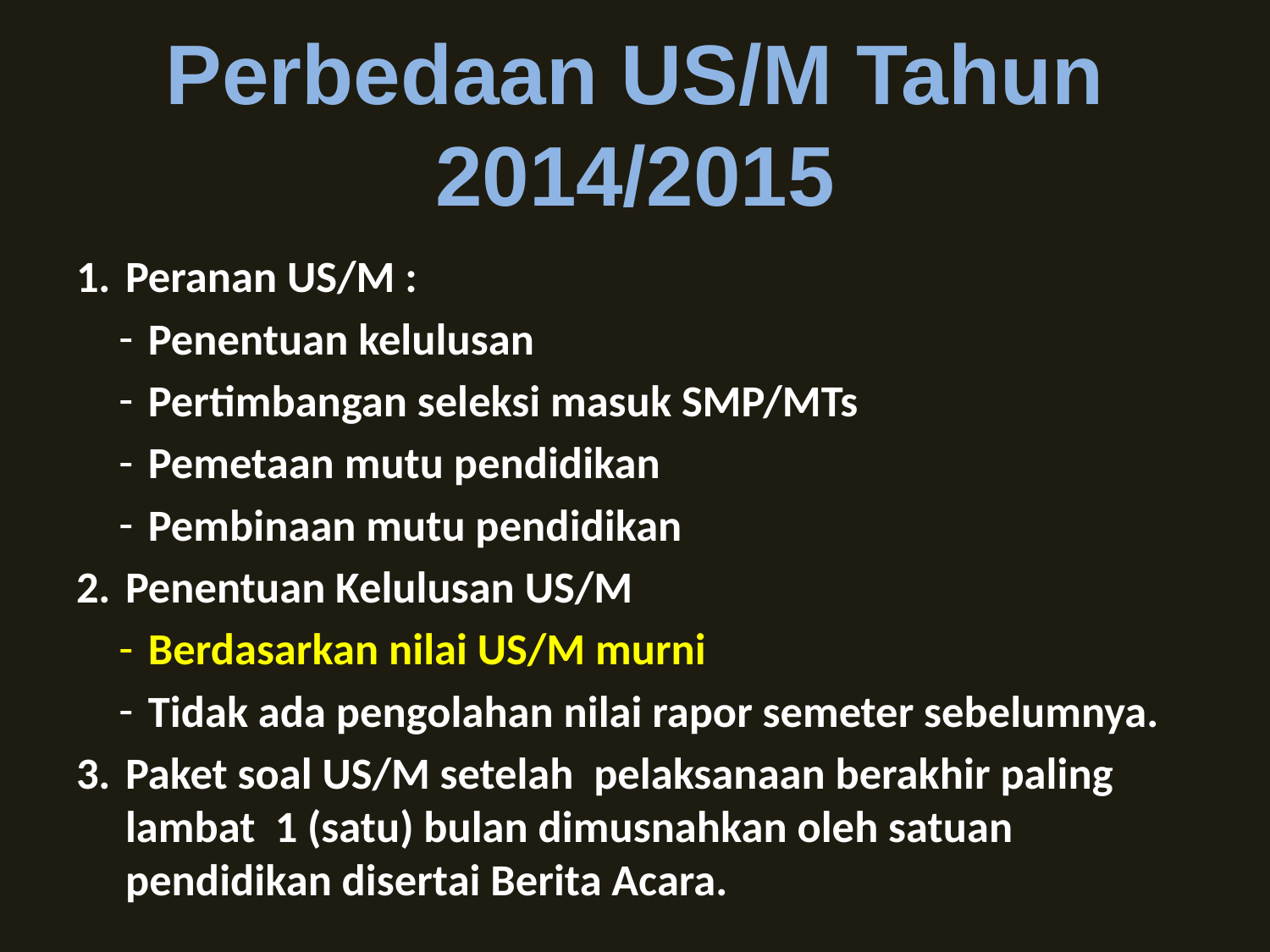

# Perbedaan US/M Tahun 2014/2015

Peranan US/M :
Penentuan kelulusan
Pertimbangan seleksi masuk SMP/MTs
Pemetaan mutu pendidikan
Pembinaan mutu pendidikan
Penentuan Kelulusan US/M
Berdasarkan nilai US/M murni
Tidak ada pengolahan nilai rapor semeter sebelumnya.
3. 	Paket soal US/M setelah  pelaksanaan berakhir paling lambat  1 (satu) bulan dimusnahkan oleh satuan pendidikan disertai Berita Acara.